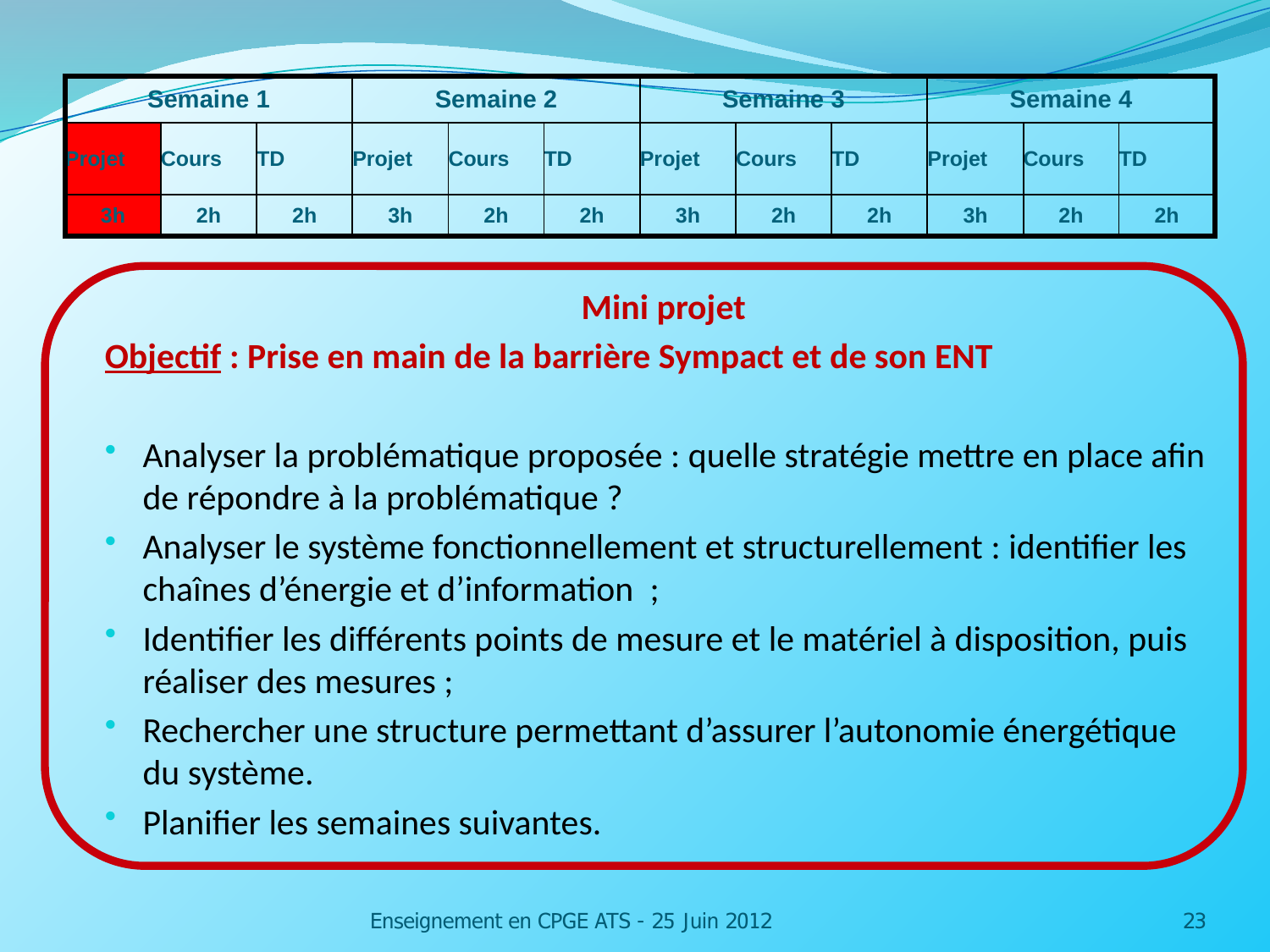

| Semaine 1 |  |  | Semaine 2 |  |  | Semaine 3 |  |  | Semaine 4 |  |  |
| --- | --- | --- | --- | --- | --- | --- | --- | --- | --- | --- | --- |
| Projet | Cours | TD | Projet | Cours | TD | Projet | Cours | TD | Projet | Cours | TD |
| 3h | 2h | 2h | 3h | 2h | 2h | 3h | 2h | 2h | 3h | 2h | 2h |

Mini projet
Objectif : Prise en main de la barrière Sympact et de son ENT

Analyser la problématique proposée : quelle stratégie mettre en place afin de répondre à la problématique ?
Analyser le système fonctionnellement et structurellement : identifier les chaînes d’énergie et d’information  ;
Identifier les différents points de mesure et le matériel à disposition, puis réaliser des mesures ;
Rechercher une structure permettant d’assurer l’autonomie énergétique du système.
Planifier les semaines suivantes.
Enseignement en CPGE ATS - 25 Juin 2012
23